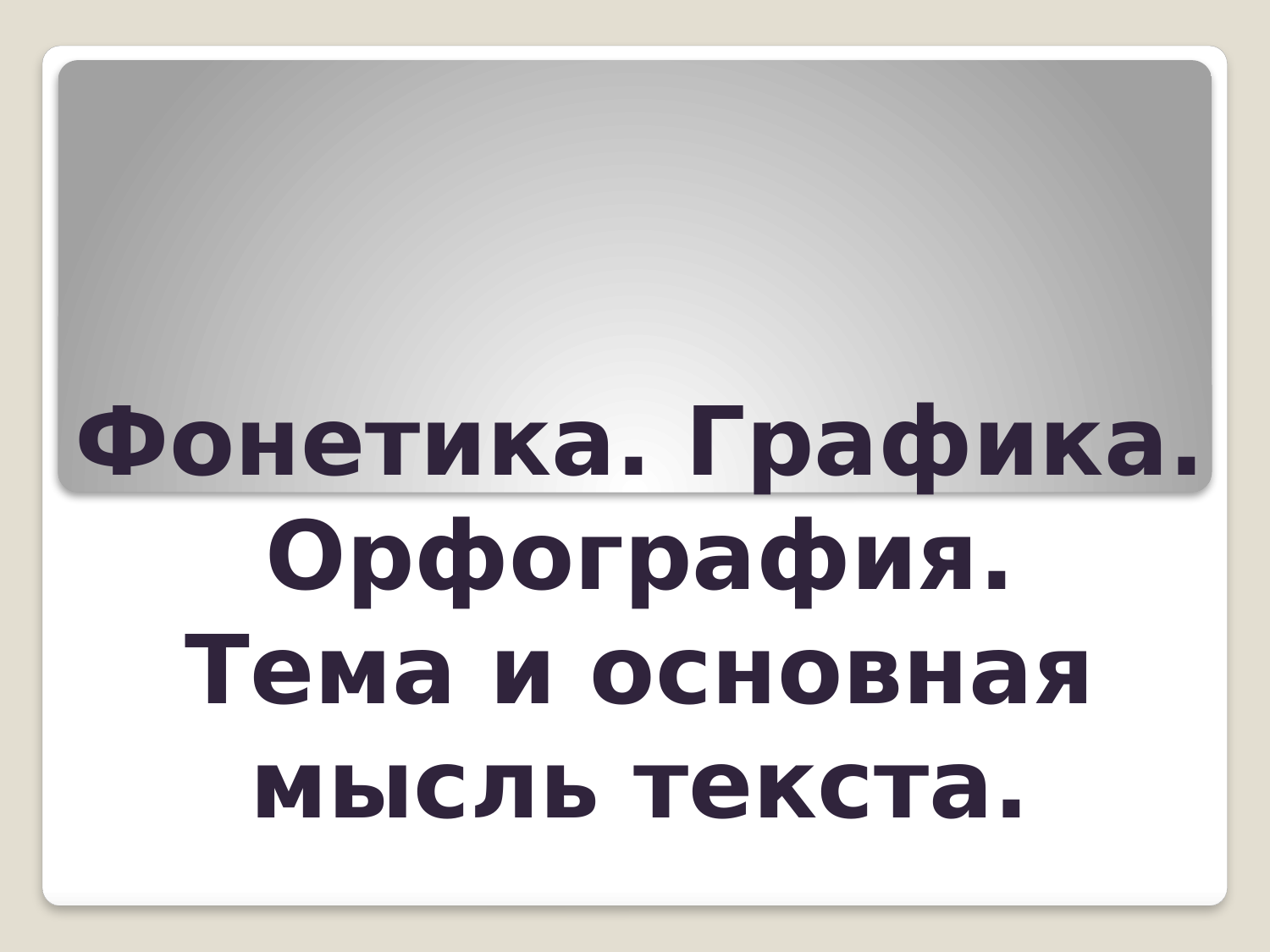

# Фонетика. Графика. Орфография. Тема и основная мысль текста.